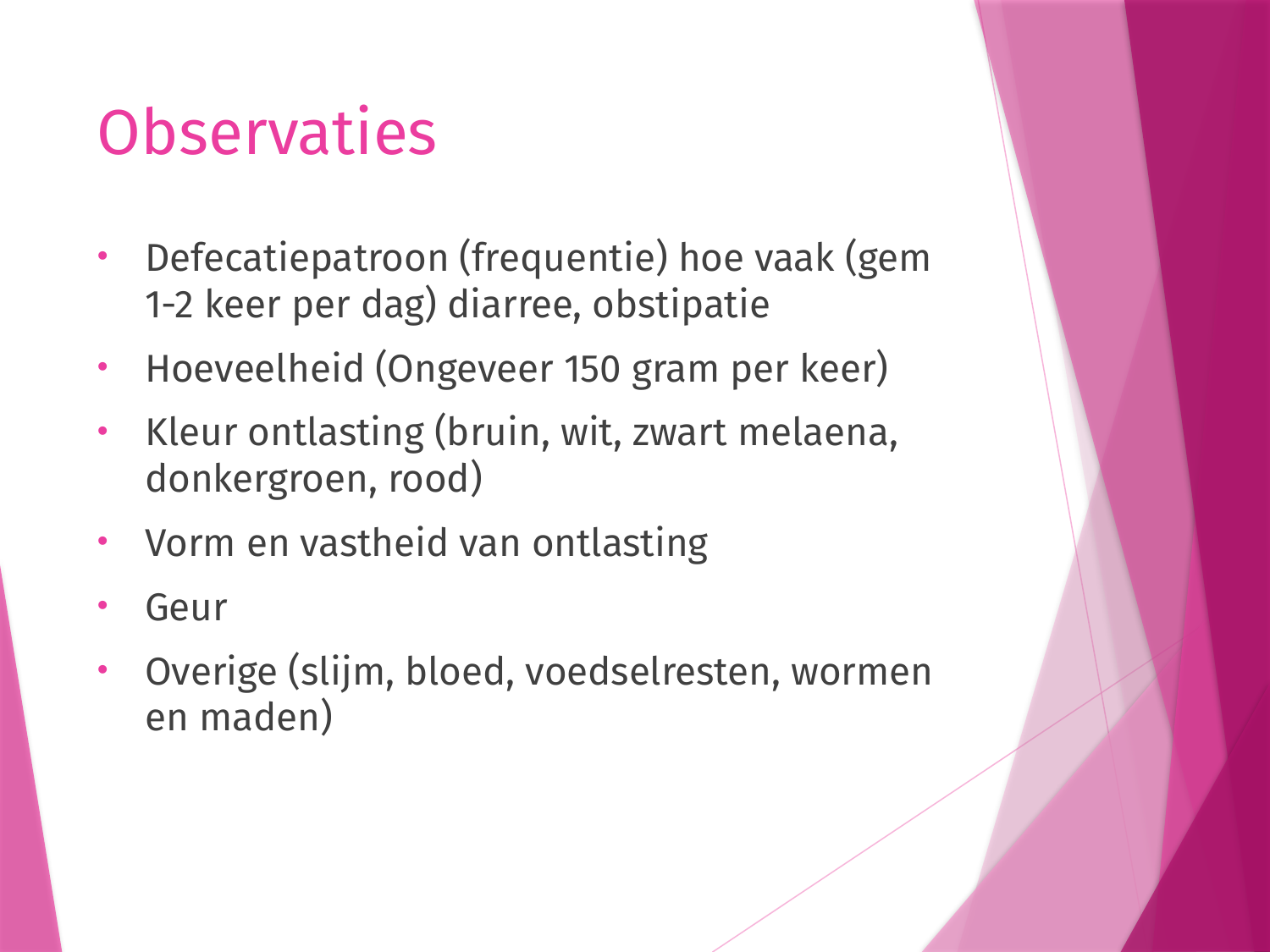

# Observaties
Defecatiepatroon (frequentie) hoe vaak (gem 1-2 keer per dag) diarree, obstipatie
Hoeveelheid (Ongeveer 150 gram per keer)
Kleur ontlasting (bruin, wit, zwart melaena, donkergroen, rood)
Vorm en vastheid van ontlasting
Geur
Overige (slijm, bloed, voedselresten, wormen en maden)